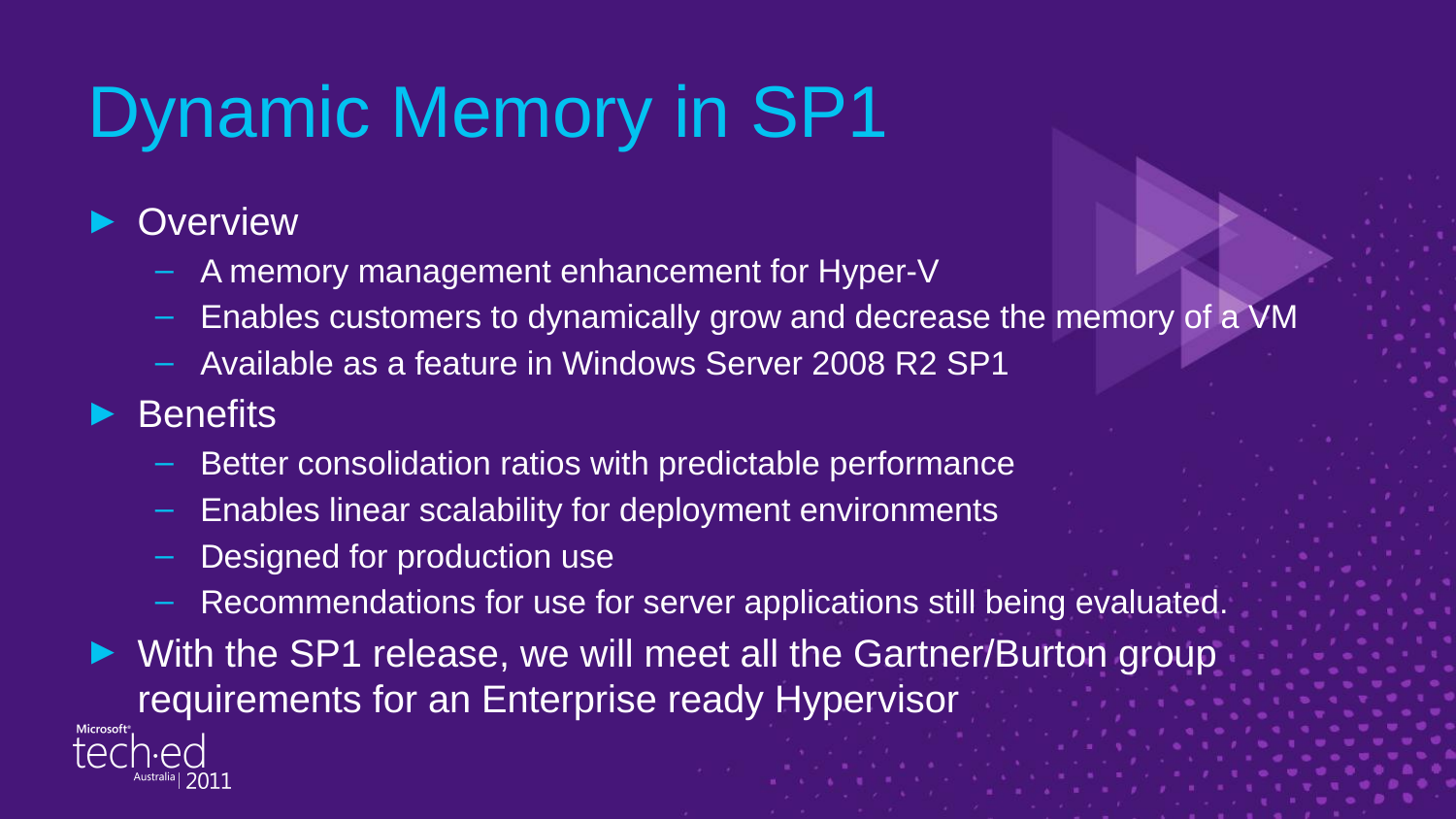

# Dynamic Memory in SP1
Overview
A memory management enhancement for Hyper-V
Enables customers to dynamically grow and decrease the memory of a VM
Available as a feature in Windows Server 2008 R2 SP1
Benefits
Better consolidation ratios with predictable performance
Enables linear scalability for deployment environments
Designed for production use
Recommendations for use for server applications still being evaluated.
With the SP1 release, we will meet all the Gartner/Burton group requirements for an Enterprise ready Hypervisor